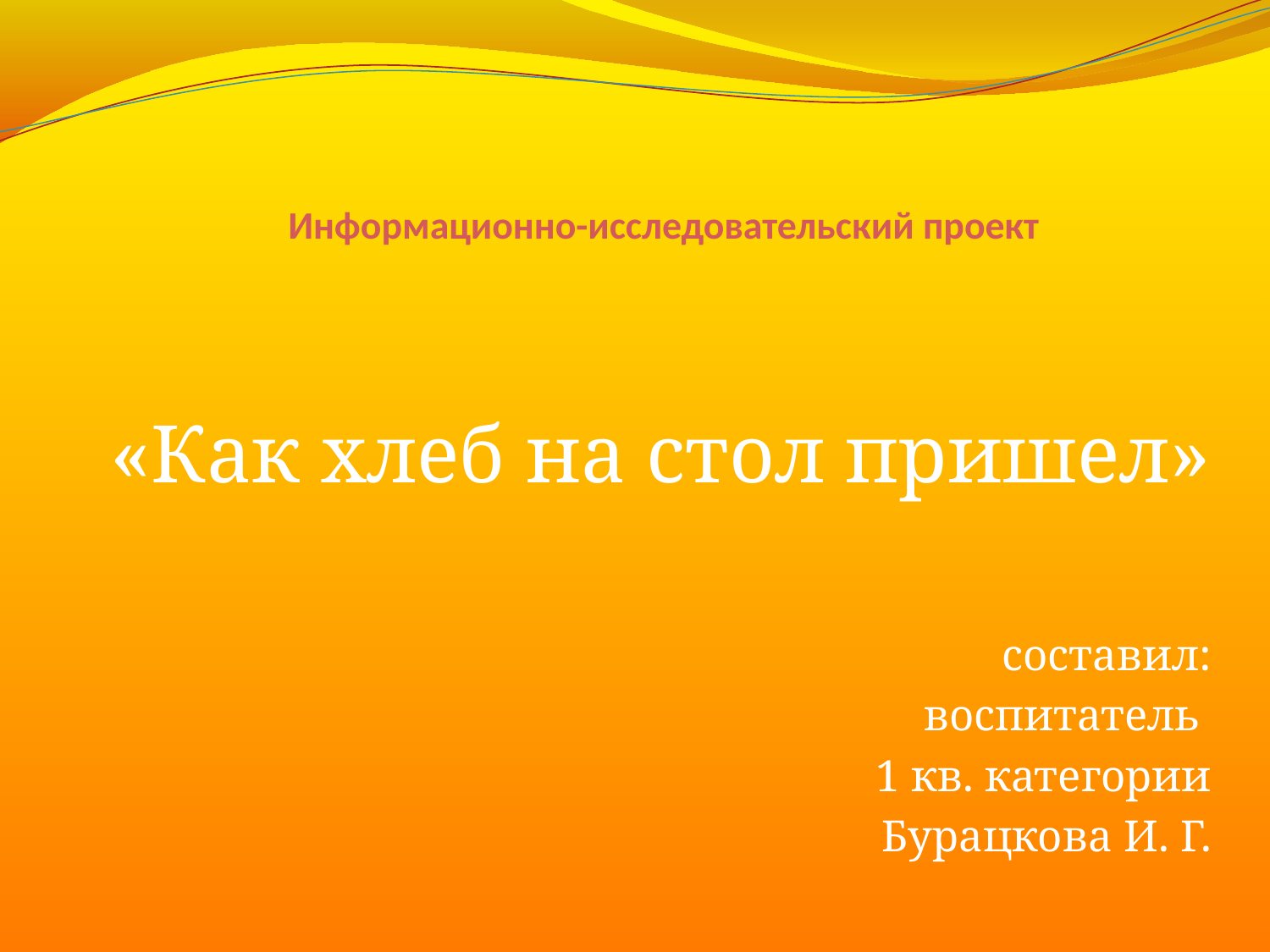

# Информационно-исследовательский проект
 «Как хлеб на стол пришел»

составил:
воспитатель
                                                                           1 кв. категории
                                                                           Бурацкова И. Г.